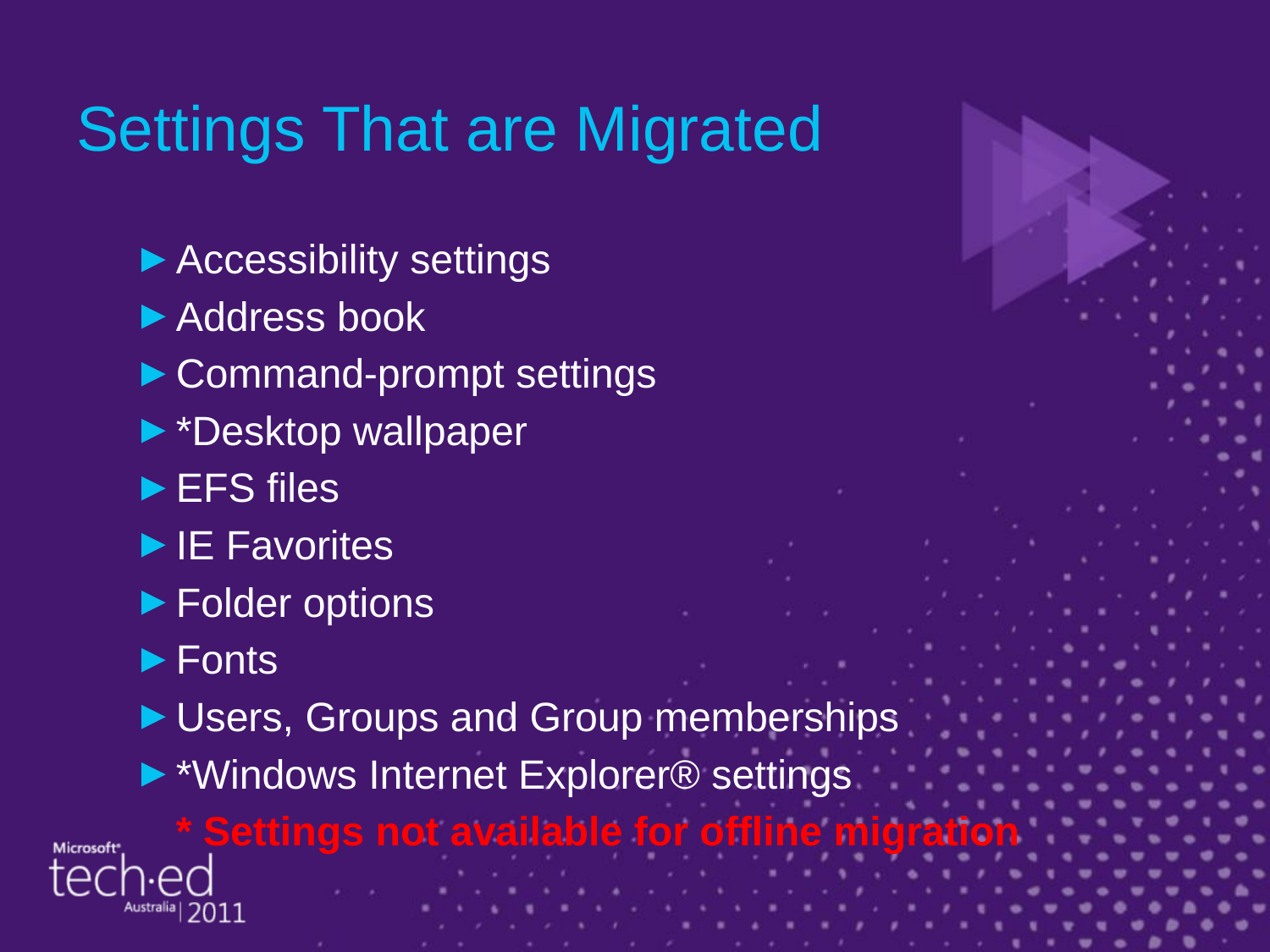

# Settings That are Migrated
Accessibility settings
Address book
Command-prompt settings
*Desktop wallpaper
EFS files
IE Favorites
Folder options
Fonts
Users, Groups and Group memberships
*Windows Internet Explorer® settings
	* Settings not available for offline migration